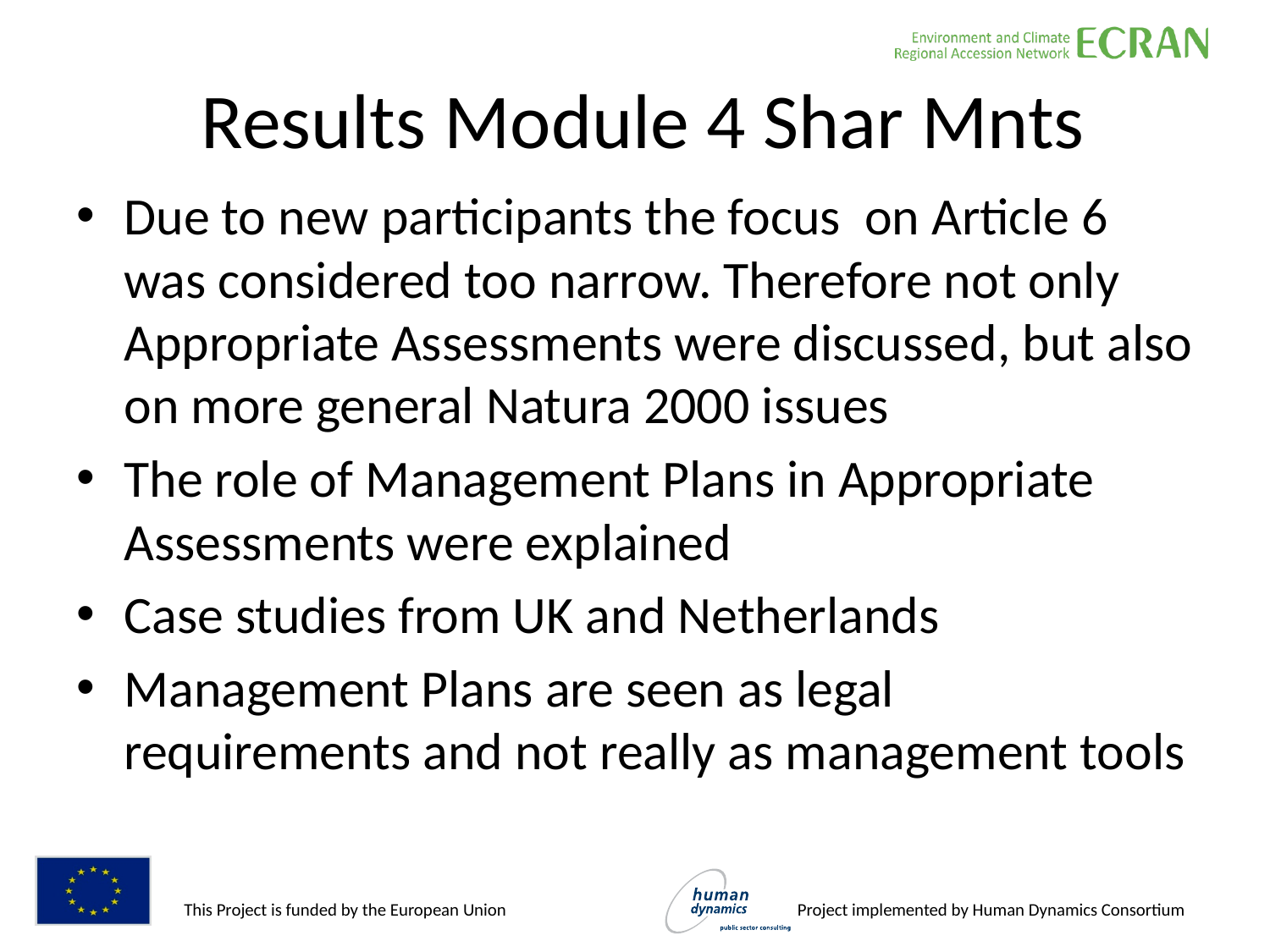

# Results Module 4 Shar Mnts
Due to new participants the focus  on Article 6 was considered too narrow. Therefore not only Appropriate Assessments were discussed, but also on more general Natura 2000 issues
The role of Management Plans in Appropriate Assessments were explained
Case studies from UK and Netherlands
Management Plans are seen as legal requirements and not really as management tools